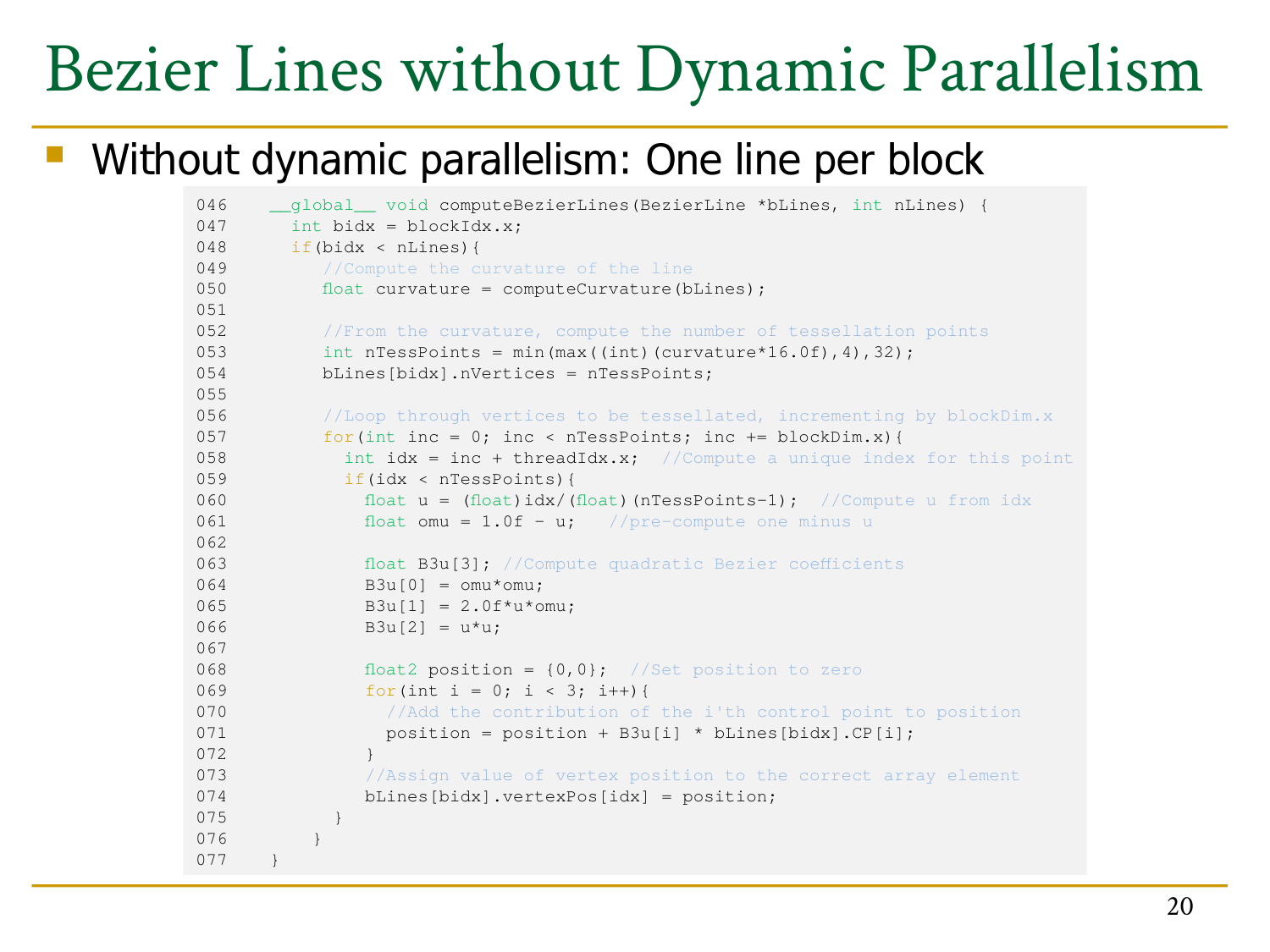

# Bezier Lines without Dynamic Parallelism
Without dynamic parallelism: One line per block
046    __global__ void computeBezierLines(BezierLine *bLines, int nLines) {
047      int bidx = blockIdx.x;
048      if(bidx < nLines){
049         //Compute the curvature of the line
050         float curvature = computeCurvature(bLines);
051
052         //From the curvature, compute the number of tessellation points
053         int nTessPoints = min(max((int)(curvature*16.0f),4),32);
054         bLines[bidx].nVertices = nTessPoints;
055
056         //Loop through vertices to be tessellated, incrementing by blockDim.x
057         for(int inc = 0; inc < nTessPoints; inc += blockDim.x){
058           int idx = inc + threadIdx.x;  //Compute a unique index for this point
059           if(idx < nTessPoints){
060             float u = (float)idx/(float)(nTessPoints-1);  //Compute u from idx
061             float omu = 1.0f - u;   //pre-compute one minus u
062
063             float B3u[3]; //Compute quadratic Bezier coefficients
064             B3u[0] = omu*omu;
065             B3u[1] = 2.0f*u*omu;
066             B3u[2] = u*u;
067
068             float2 position = {0,0};  //Set position to zero
069             for(int i = 0; i < 3; i++){
070               //Add the contribution of the i'th control point to position
071               position = position + B3u[i] * bLines[bidx].CP[i];
072             }
073             //Assign value of vertex position to the correct array element
074             bLines[bidx].vertexPos[idx] = position;
075     	 }
076        }
077    }
20